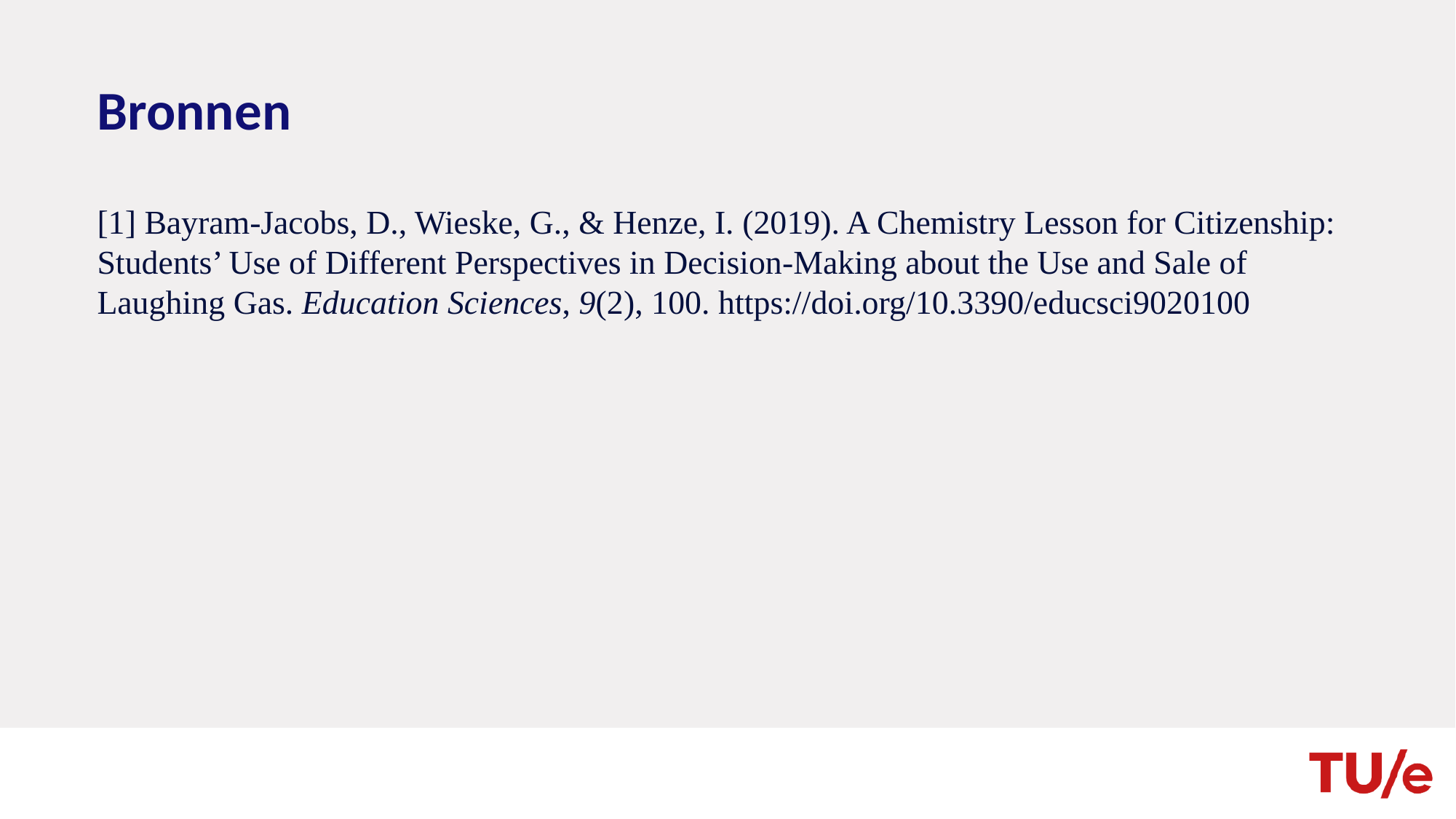

# Bronnen
[1] Bayram-Jacobs, D., Wieske, G., & Henze, I. (2019). A Chemistry Lesson for Citizenship: Students’ Use of Different Perspectives in Decision-Making about the Use and Sale of Laughing Gas. Education Sciences, 9(2), 100. https://doi.org/10.3390/educsci9020100